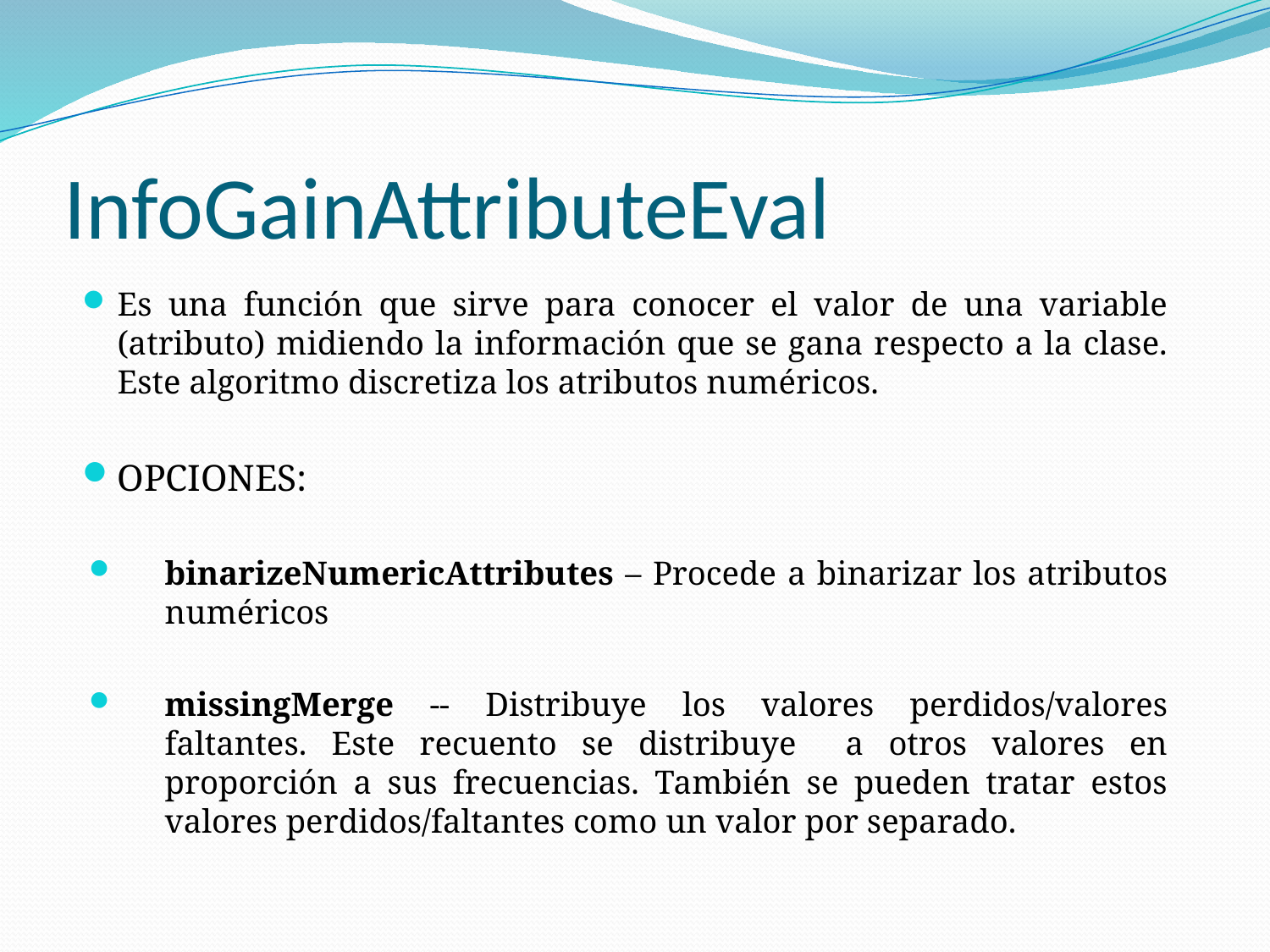

# InfoGainAttributeEval
Es una función que sirve para conocer el valor de una variable (atributo) midiendo la información que se gana respecto a la clase. Este algoritmo discretiza los atributos numéricos.

OPCIONES:

binarizeNumericAttributes – Procede a binarizar los atributos numéricos

missingMerge -- Distribuye los valores perdidos/valores faltantes. Este recuento se distribuye  a otros valores en proporción a sus frecuencias. También se pueden tratar estos valores perdidos/faltantes como un valor por separado.